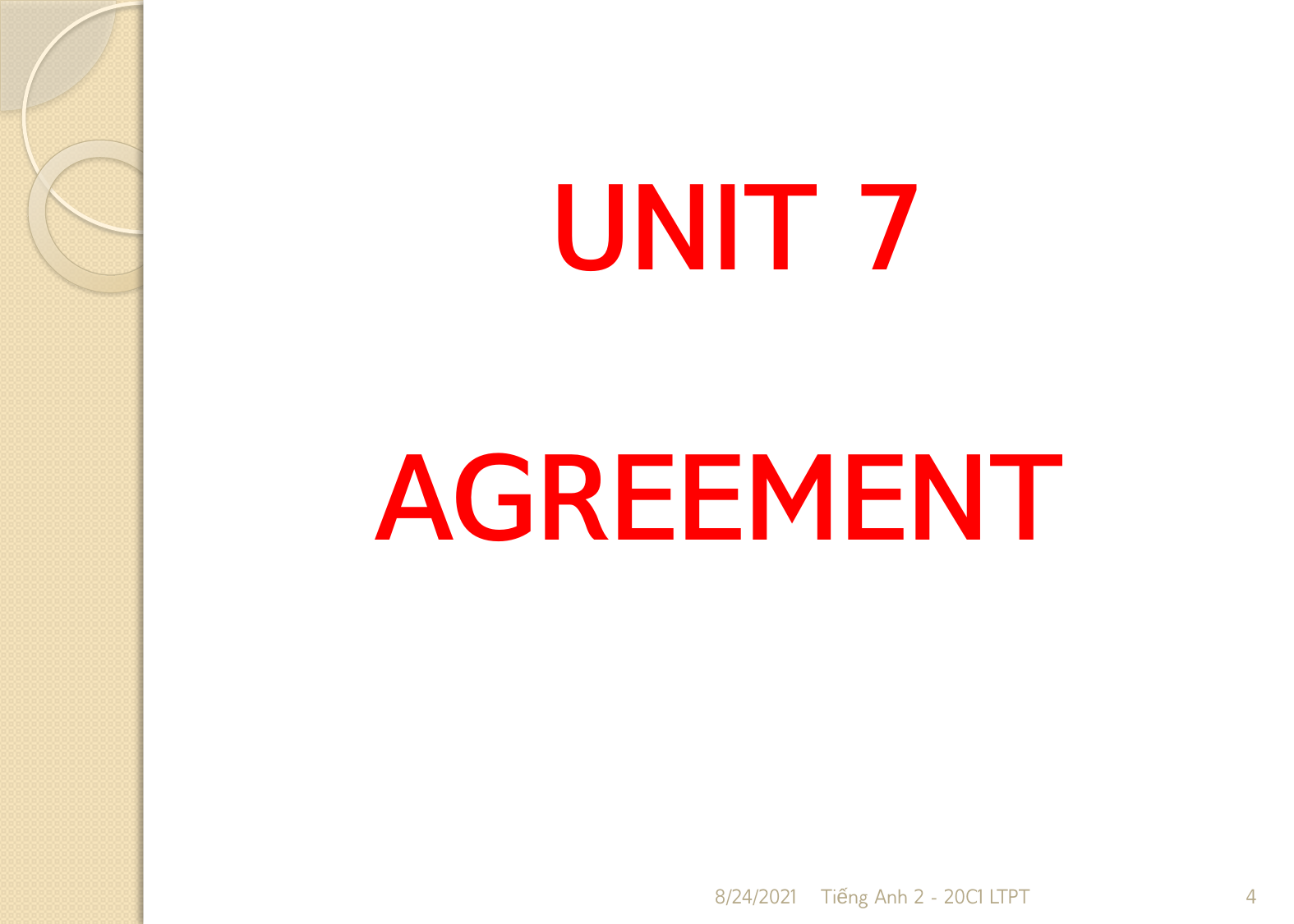

# UNIT 7
AGREEMENT
8/24/2021
Tiếng Anh 2 - 20C1 LTPT
4